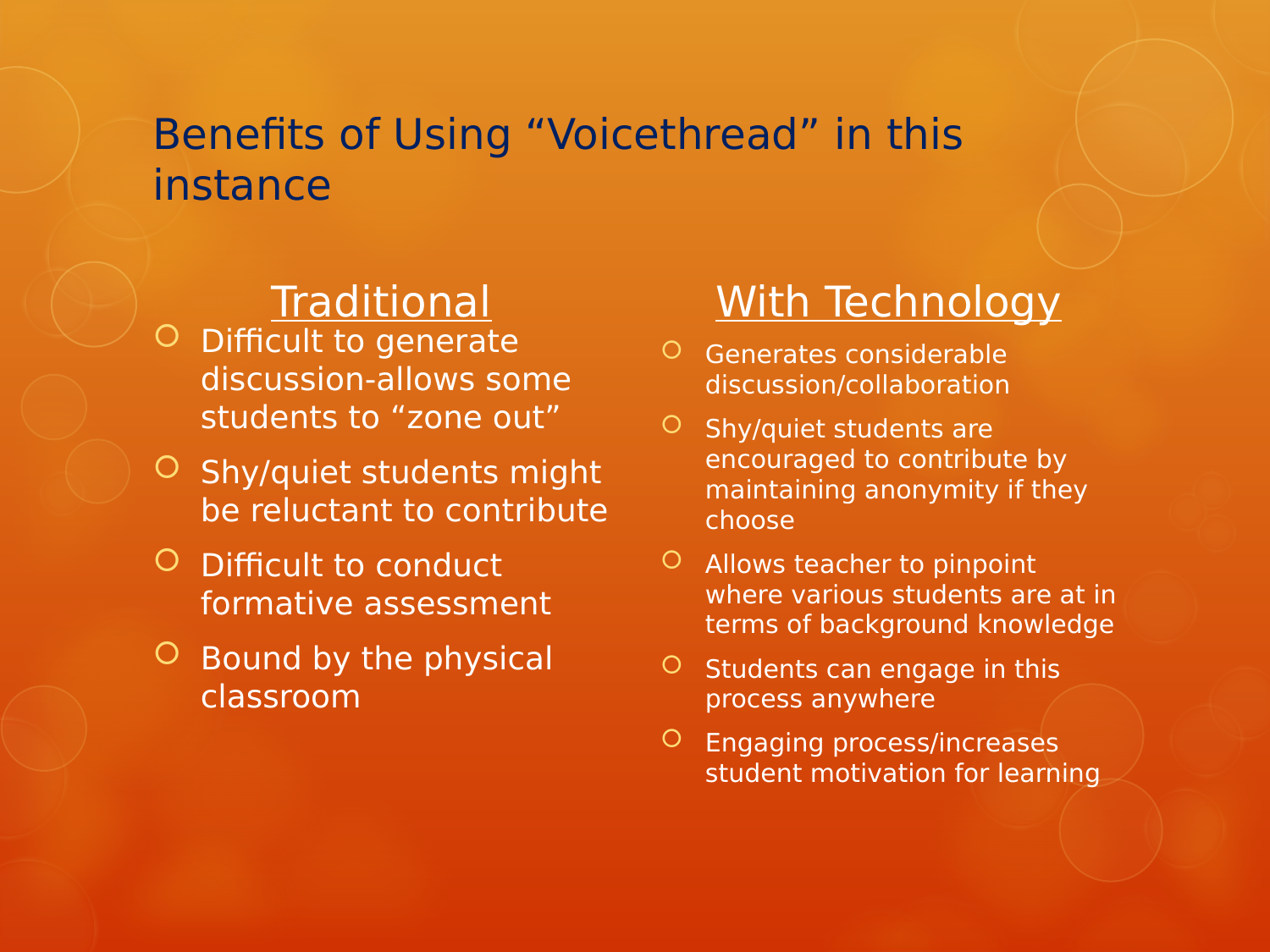

# Benefits of Using “Voicethread” in this instance
Traditional
With Technology
Difficult to generate discussion-allows some students to “zone out”
Shy/quiet students might be reluctant to contribute
Difficult to conduct formative assessment
Bound by the physical classroom

Generates considerable discussion/collaboration
Shy/quiet students are encouraged to contribute by maintaining anonymity if they choose
Allows teacher to pinpoint where various students are at in terms of background knowledge
Students can engage in this process anywhere
Engaging process/increases student motivation for learning